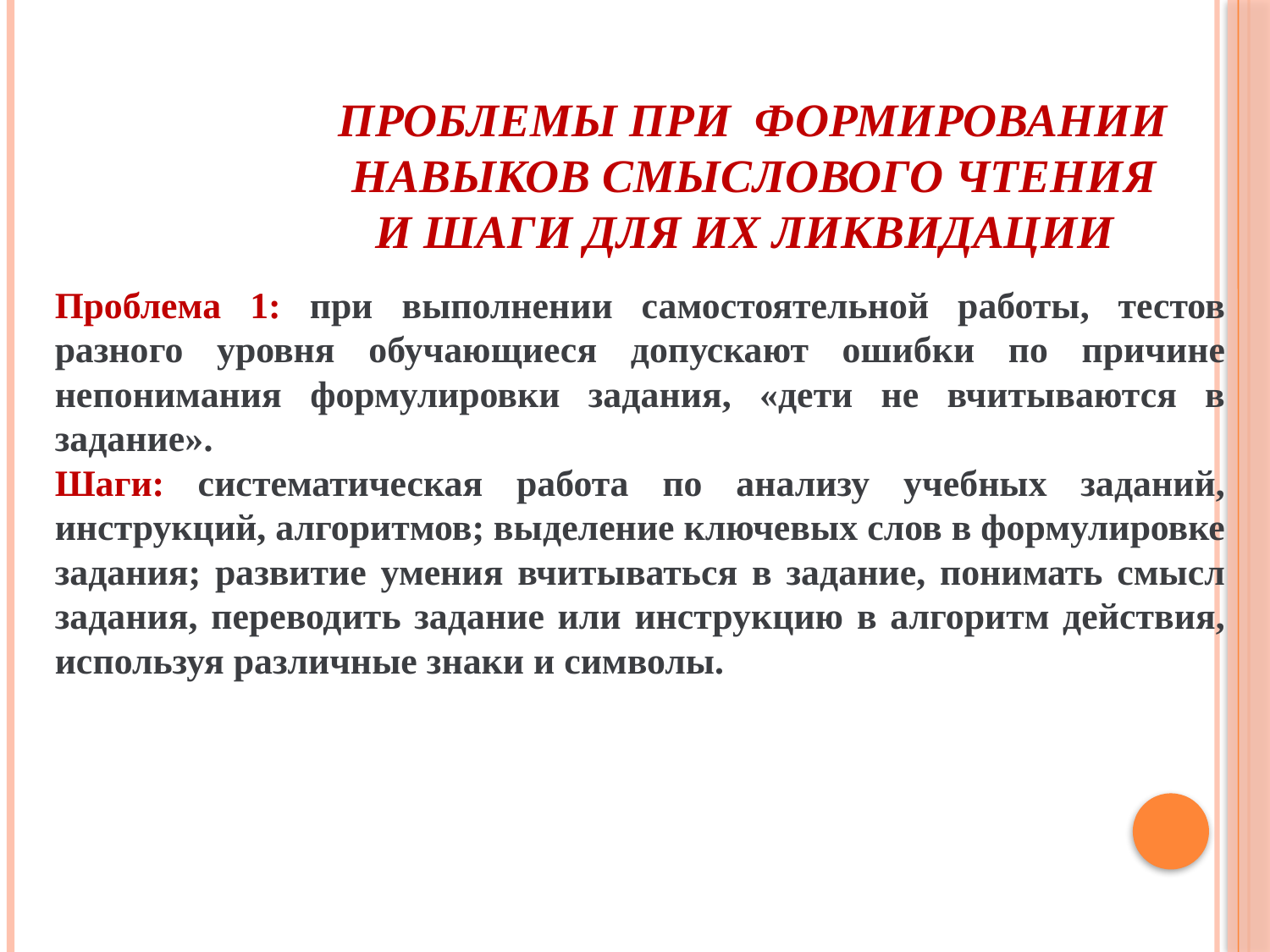

# Проблемы при  формировании навыков смыслового чтения и шаги для их ликвидации
Проблема 1: при выполнении самостоятельной работы, тестов разного уровня обучающиеся допускают ошибки по причине непонимания формулировки задания, «дети не вчитываются в задание».
Шаги: систематическая работа по анализу учебных заданий, инструкций, алгоритмов; выделение ключевых слов в формулировке задания; развитие умения вчитываться в задание, понимать смысл задания, переводить задание или инструкцию в алгоритм действия, используя различные знаки и символы.